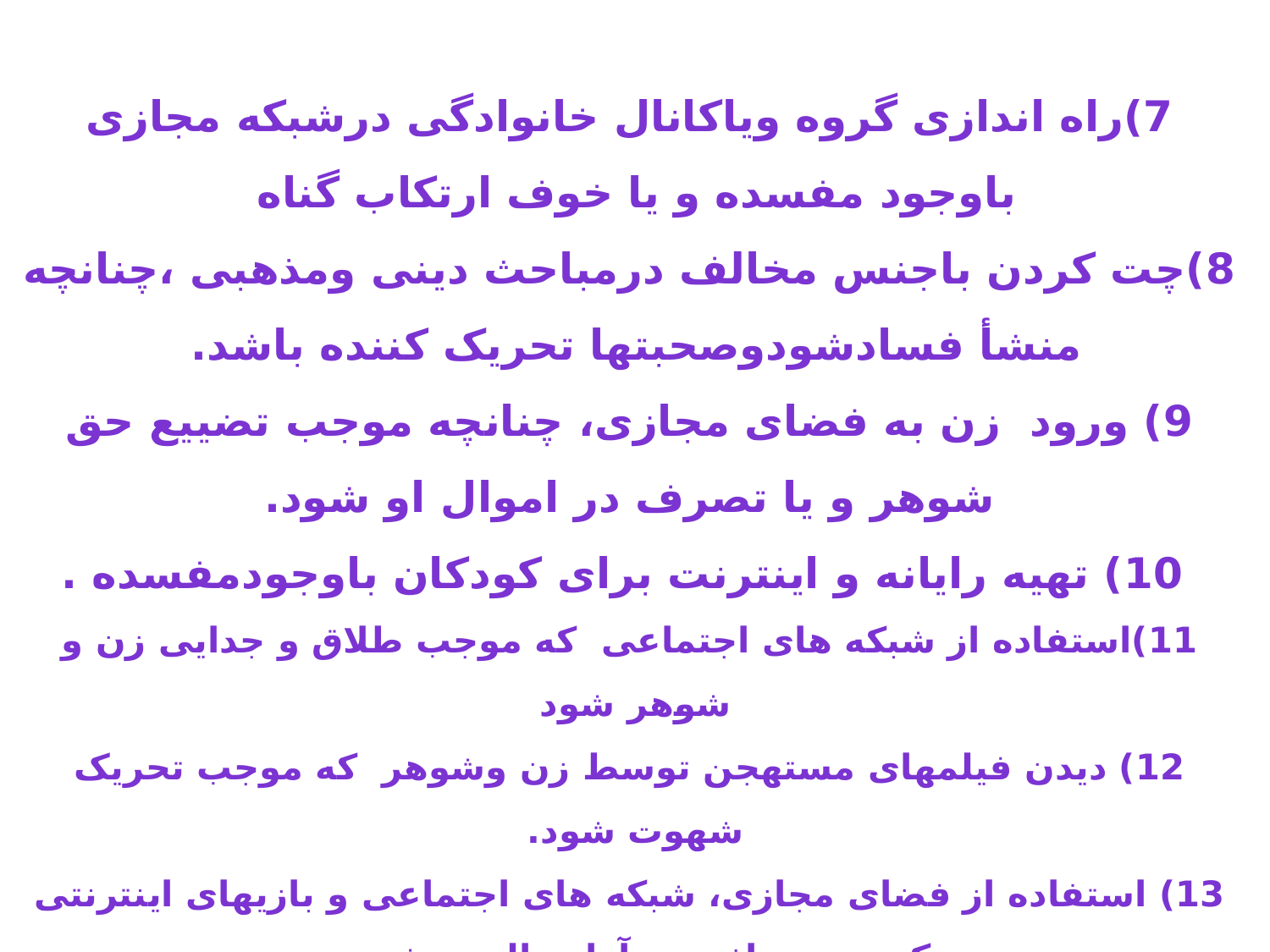

7)راه اندازی گروه ویاکانال خانوادگی درشبکه مجازی باوجود مفسده و یا خوف ارتکاب گناه
8)چت کردن باجنس مخالف درمباحث دینی ومذهبی ،چنانچه منشأ فسادشودوصحبتها تحریک کننده باشد.
9) ورود  زن به فضای مجازی، چنانچه موجب تضییع حق شوهر و یا تصرف در اموال او شود.
 10) تهیه رایانه و اینترنت برای کودکان باوجودمفسده .
11)استفاده از شبکه های اجتماعی  که موجب طلاق و جدایی زن و شوهر شود
12) دیدن فیلمهای مستهجن توسط زن وشوهر  که موجب تحریک شهوت شود.
13) استفاده از فضای مجازی، شبکه های اجتماعی و بازیهای اینترنتی که موجب اذیت و آزار والدین شود،